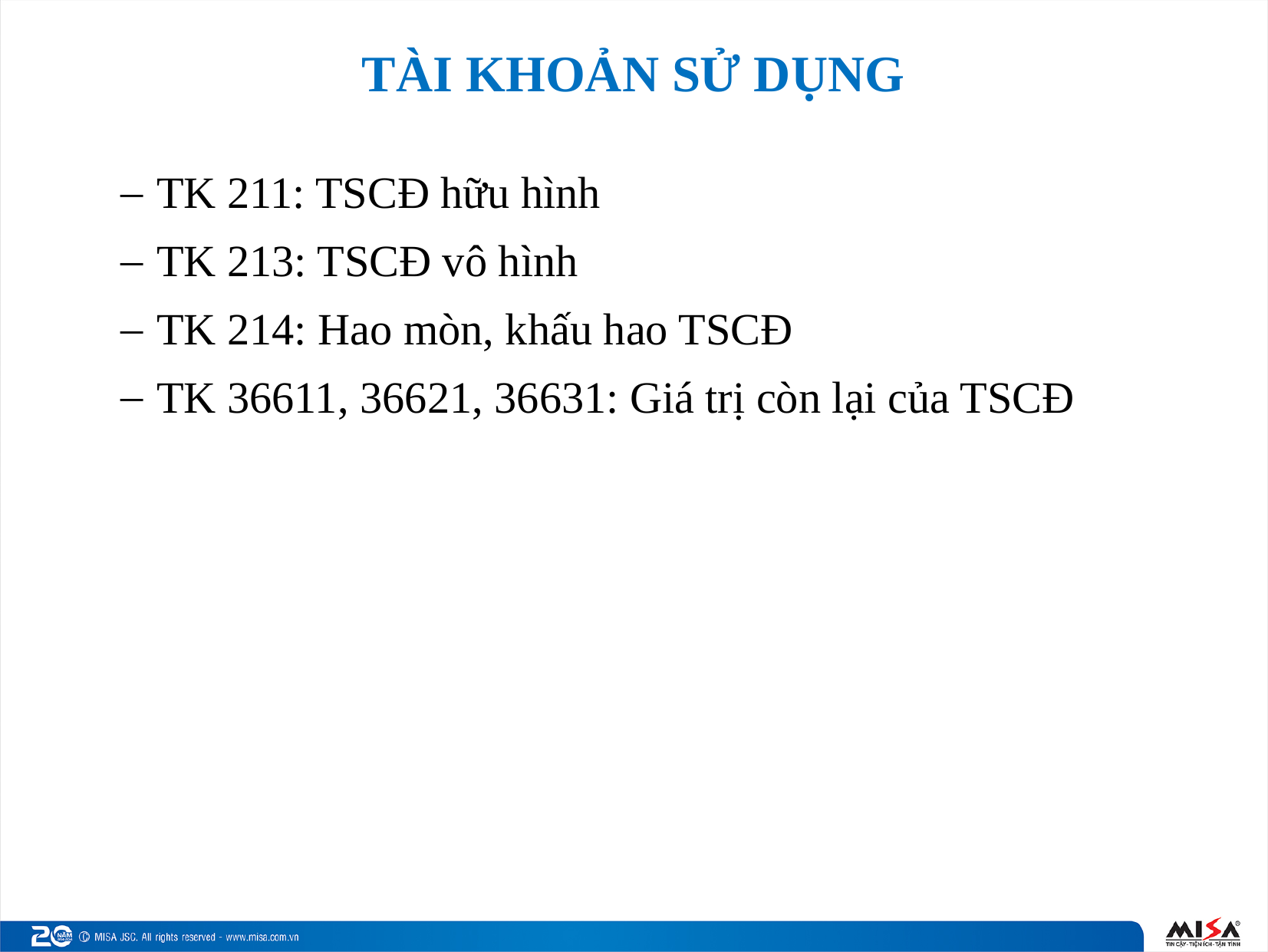

# TÀI KHOẢN SỬ DỤNG

TK 211: TSCĐ hữu hình
TK 213: TSCĐ vô hình
TK 214: Hao mòn, khấu hao TSCĐ
TK 36611, 36621, 36631: Giá trị còn lại của TSCĐ